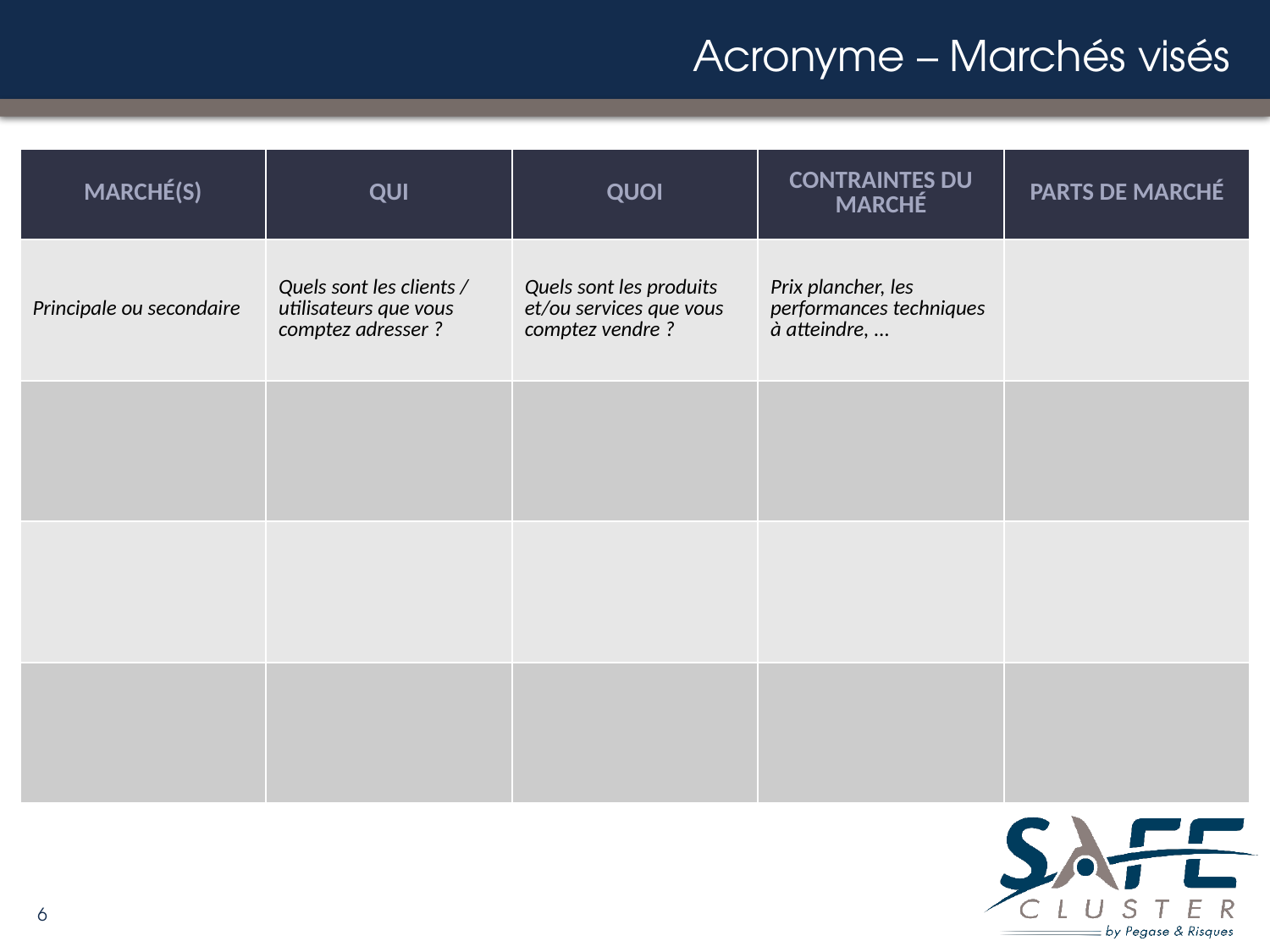

# Acronyme – Marchés visés
| Marché(s) | Qui | Quoi | Contraintes du marché | Parts de marché |
| --- | --- | --- | --- | --- |
| Principale ou secondaire | Quels sont les clients / utilisateurs que vous comptez adresser ? | Quels sont les produits et/ou services que vous comptez vendre ? | Prix plancher, les performances techniques à atteindre, ... |  |
|  |  |  |  |  |
|  |  |  |  |  |
|  |  |  |  |  |
6